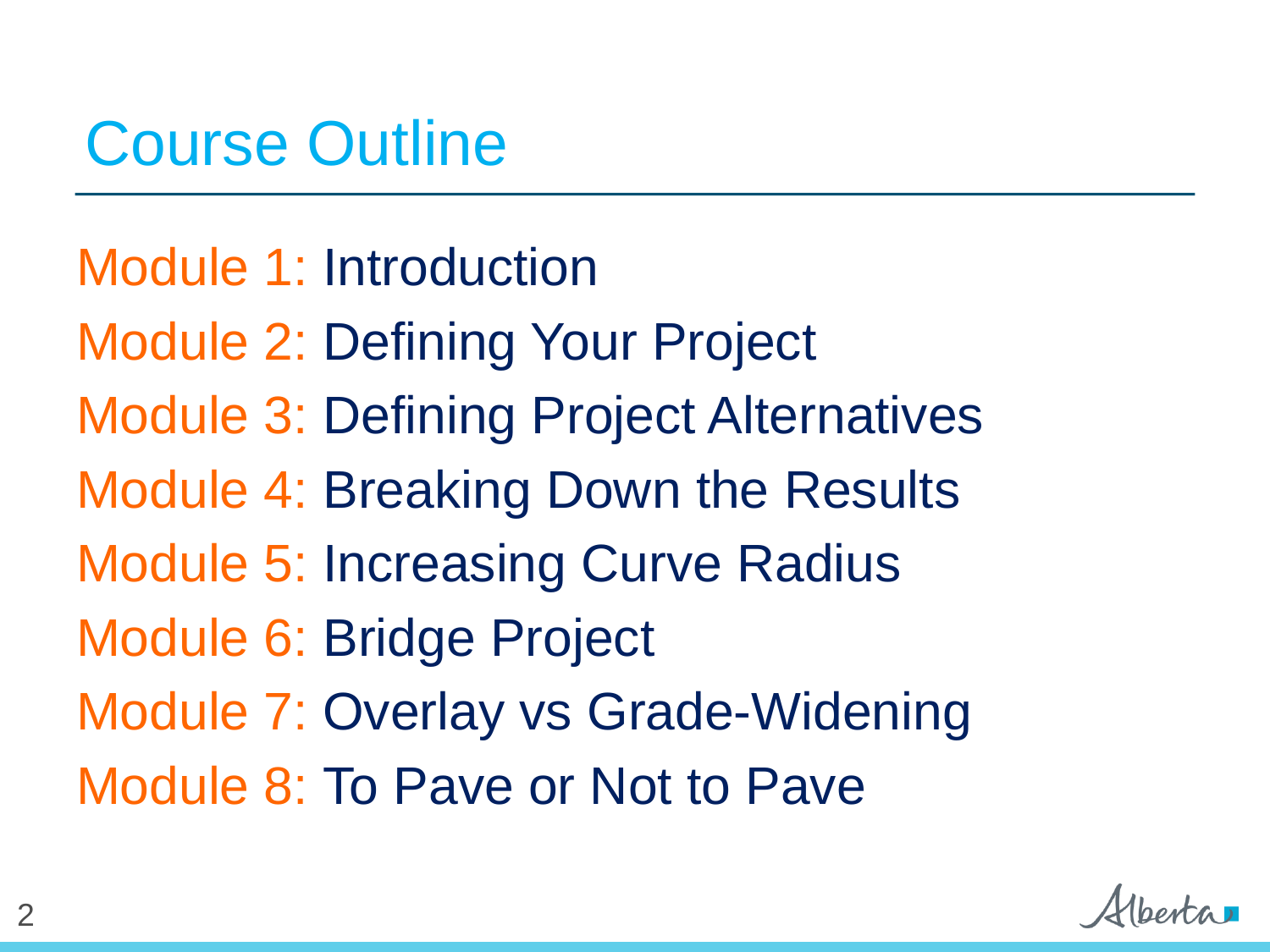

# Course Outline
Module 1: Introduction
Module 2: Defining Your Project
Module 3: Defining Project Alternatives
Module 4: Breaking Down the Results
Module 5: Increasing Curve Radius
Module 6: Bridge Project
Module 7: Overlay vs Grade-Widening
Module 8: To Pave or Not to Pave

2